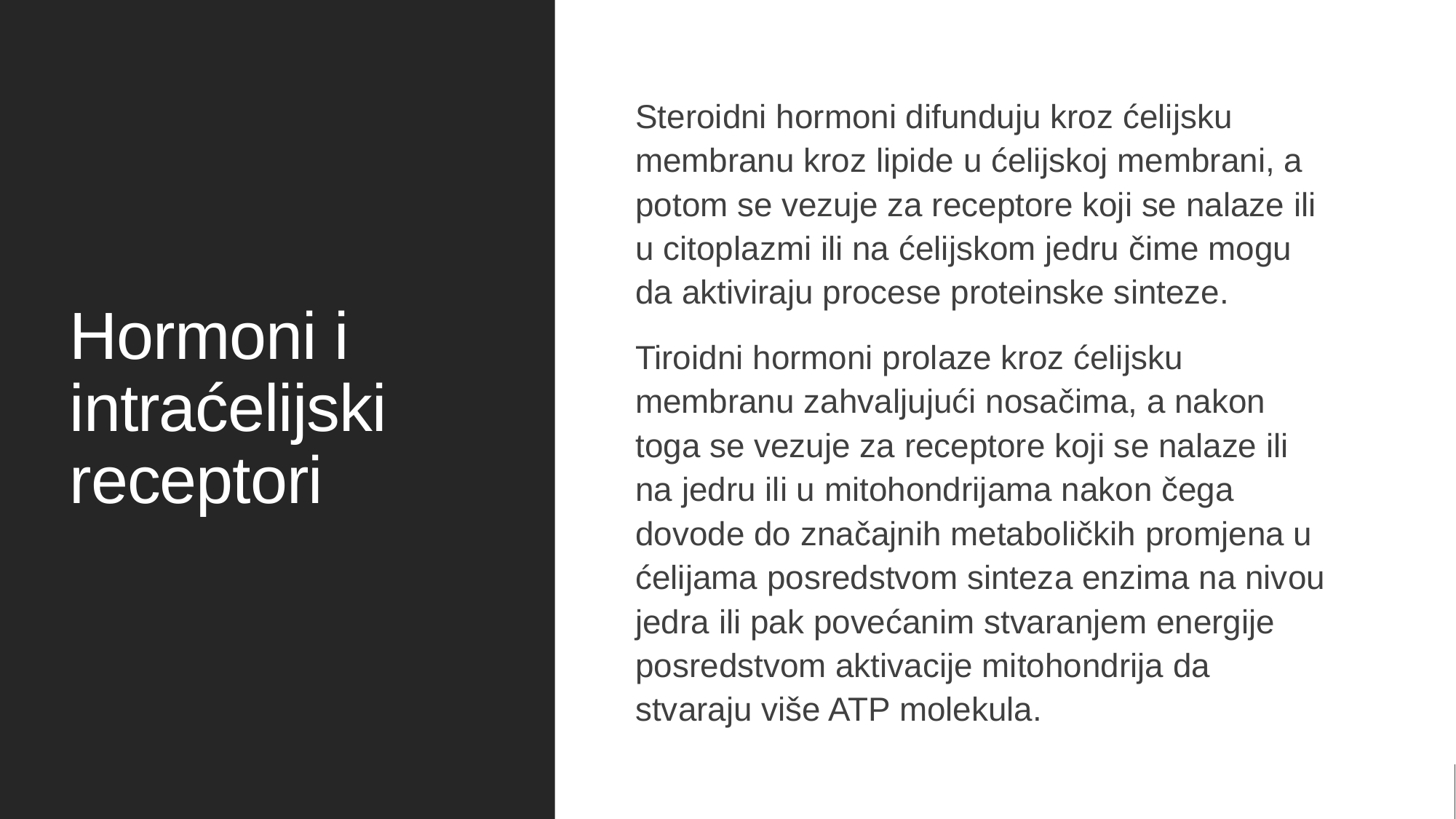

# Hormoni i intraćelijski receptori
Steroidni hormoni difunduju kroz ćelijsku membranu kroz lipide u ćelijskoj membrani, a potom se vezuje za receptore koji se nalaze ili u citoplazmi ili na ćelijskom jedru čime mogu da aktiviraju procese proteinske sinteze.
Tiroidni hormoni prolaze kroz ćelijsku membranu zahvaljujući nosačima, a nakon toga se vezuje za receptore koji se nalaze ili na jedru ili u mitohondrijama nakon čega dovode do značajnih metaboličkih promjena u ćelijama posredstvom sinteza enzima na nivou jedra ili pak povećanim stvaranjem energije posredstvom aktivacije mitohondrija da stvaraju više ATP molekula.